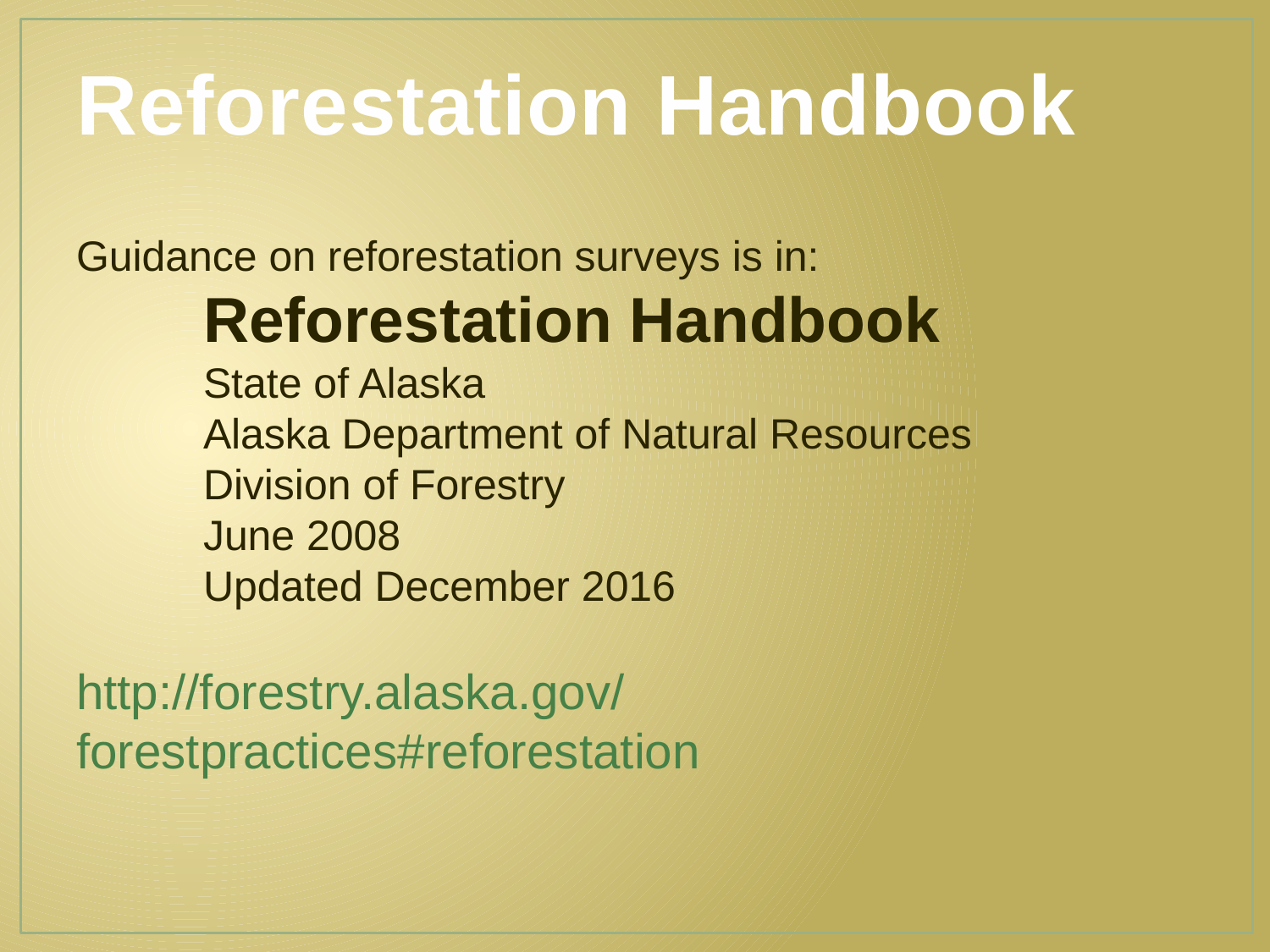

# Reforestation Handbook
Guidance on reforestation surveys is in:
	Reforestation Handbook
	State of Alaska
	Alaska Department of Natural Resources
	Division of Forestry
	June 2008
	Updated December 2016

http://forestry.alaska.gov/forestpractices#reforestation